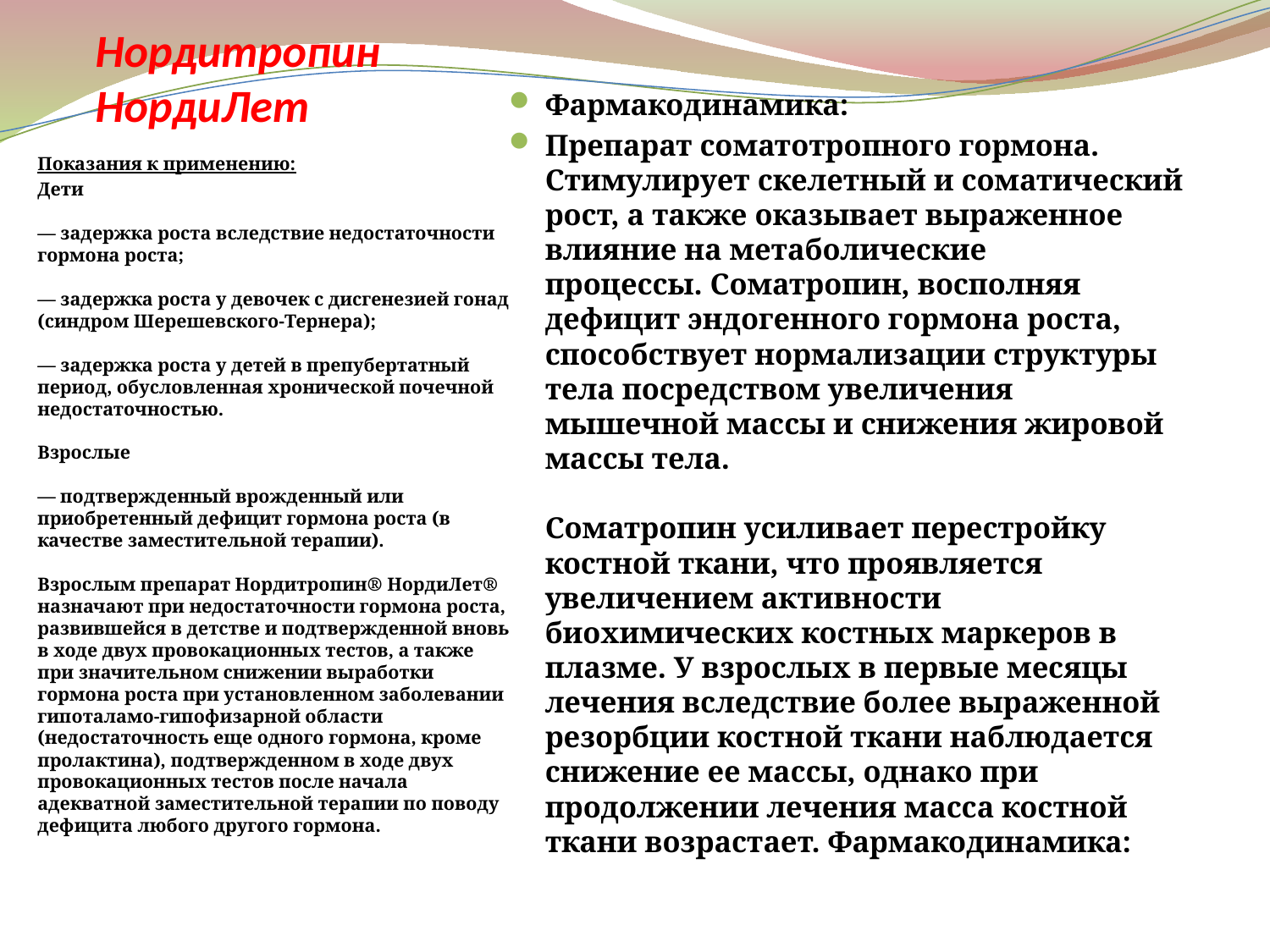

# Нордитропин НордиЛет
Фармакодинамика:
Препарат соматотропного гормона. Стимулирует скелетный и соматический рост, а также оказывает выраженное влияние на метаболические процессы. Соматропин, восполняя дефицит эндогенного гормона роста, способствует нормализации структуры тела посредством увеличения мышечной массы и снижения жировой массы тела.
Соматропин усиливает перестройку костной ткани, что проявляется увеличением активности биохимических костных маркеров в плазме. У взрослых в первые месяцы лечения вследствие более выраженной резорбции костной ткани наблюдается снижение ее массы, однако при продолжении лечения масса костной ткани возрастает. Фармакодинамика:
Показания к применению:
Дети
— задержка роста вследствие недостаточности гормона роста;
— задержка роста у девочек с дисгенезией гонад (синдром Шерешевского-Тернера);
— задержка роста у детей в препубертатный период, обусловленная хронической почечной недостаточностью.
Взрослые
— подтвержденный врожденный или приобретенный дефицит гормона роста (в качестве заместительной терапии).
Взрослым препарат Нордитропин® НордиЛет® назначают при недостаточности гормона роста, развившейся в детстве и подтвержденной вновь в ходе двух провокационных тестов, а также при значительном снижении выработки гормона роста при установленном заболевании гипоталамо-гипофизарной области (недостаточность еще одного гормона, кроме пролактина), подтвержденном в ходе двух провокационных тестов после начала адекватной заместительной терапии по поводу дефицита любого другого гормона.